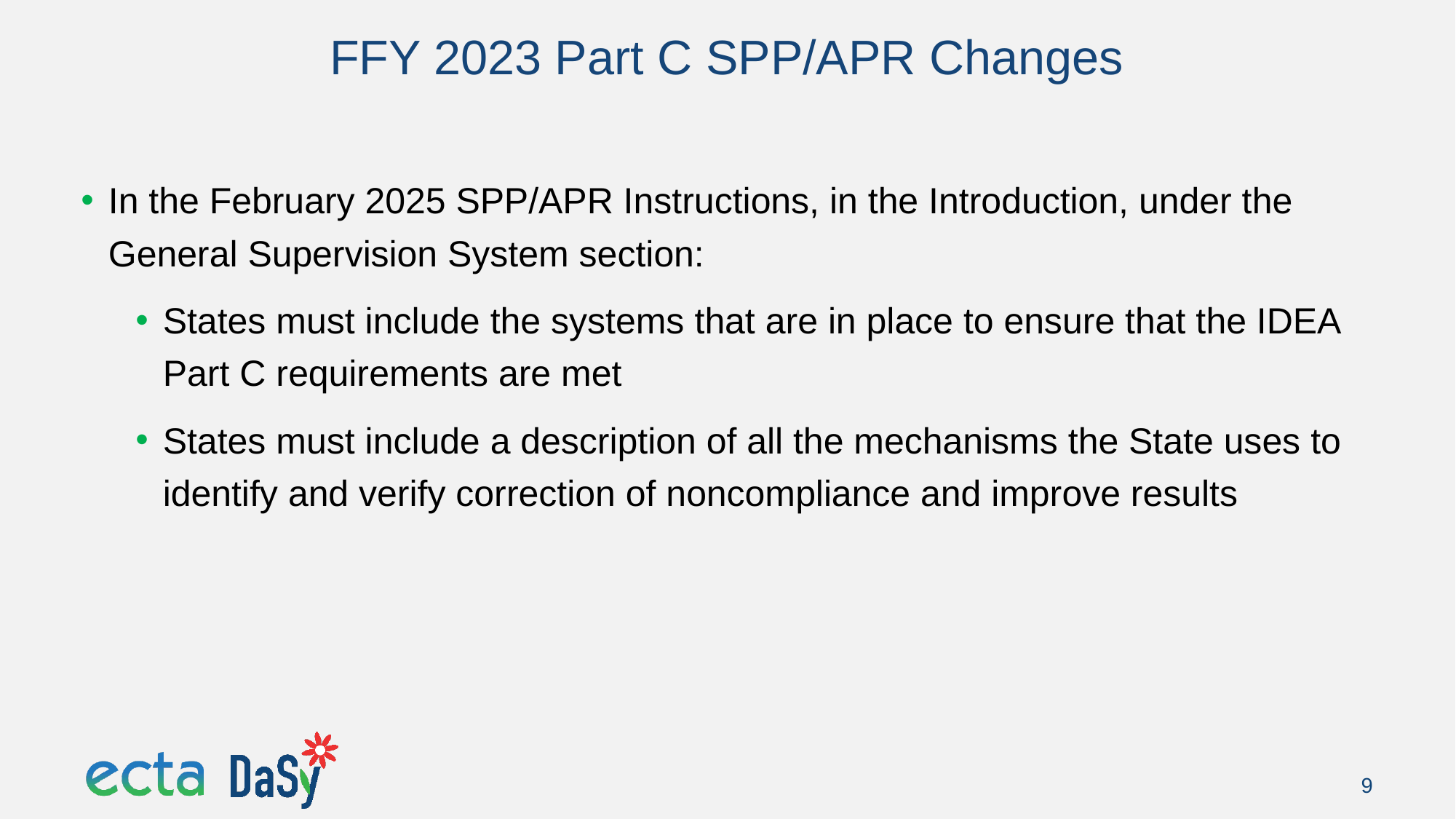

# FFY 2023 Part C SPP/APR Changes​
In the February 2025 SPP/APR Instructions, in the Introduction, under the General Supervision System section:
States must include the systems that are in place to ensure that the IDEA Part C requirements are met
States must include a description of all the mechanisms the State uses to identify and verify correction of noncompliance and improve results

9